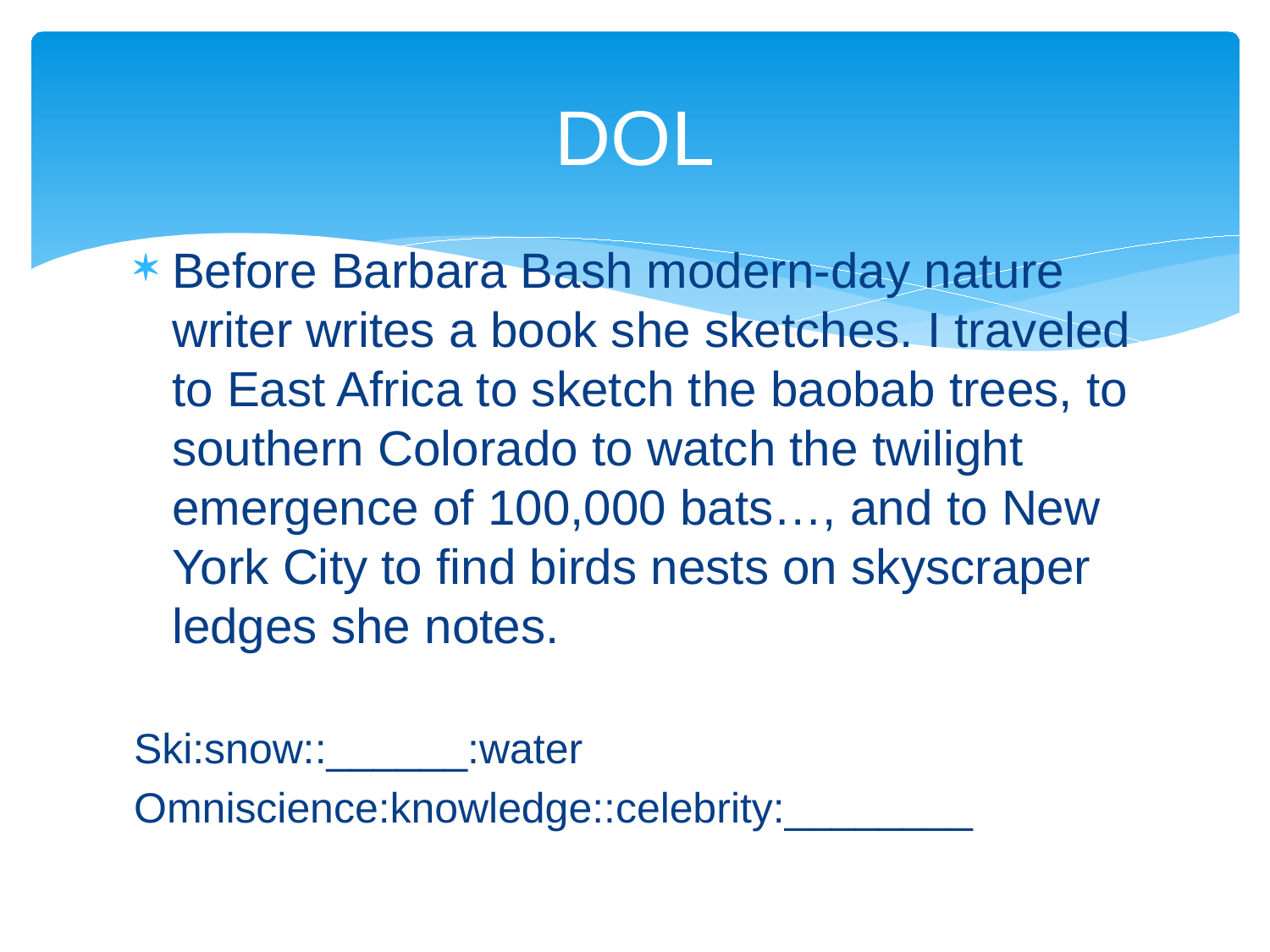

# DOL
Before Barbara Bash modern-day nature writer writes a book she sketches. I traveled to East Africa to sketch the baobab trees, to southern Colorado to watch the twilight emergence of 100,000 bats…, and to New York City to find birds nests on skyscraper ledges she notes.

Ski:snow::______:water
Omniscience:knowledge::celebrity:________